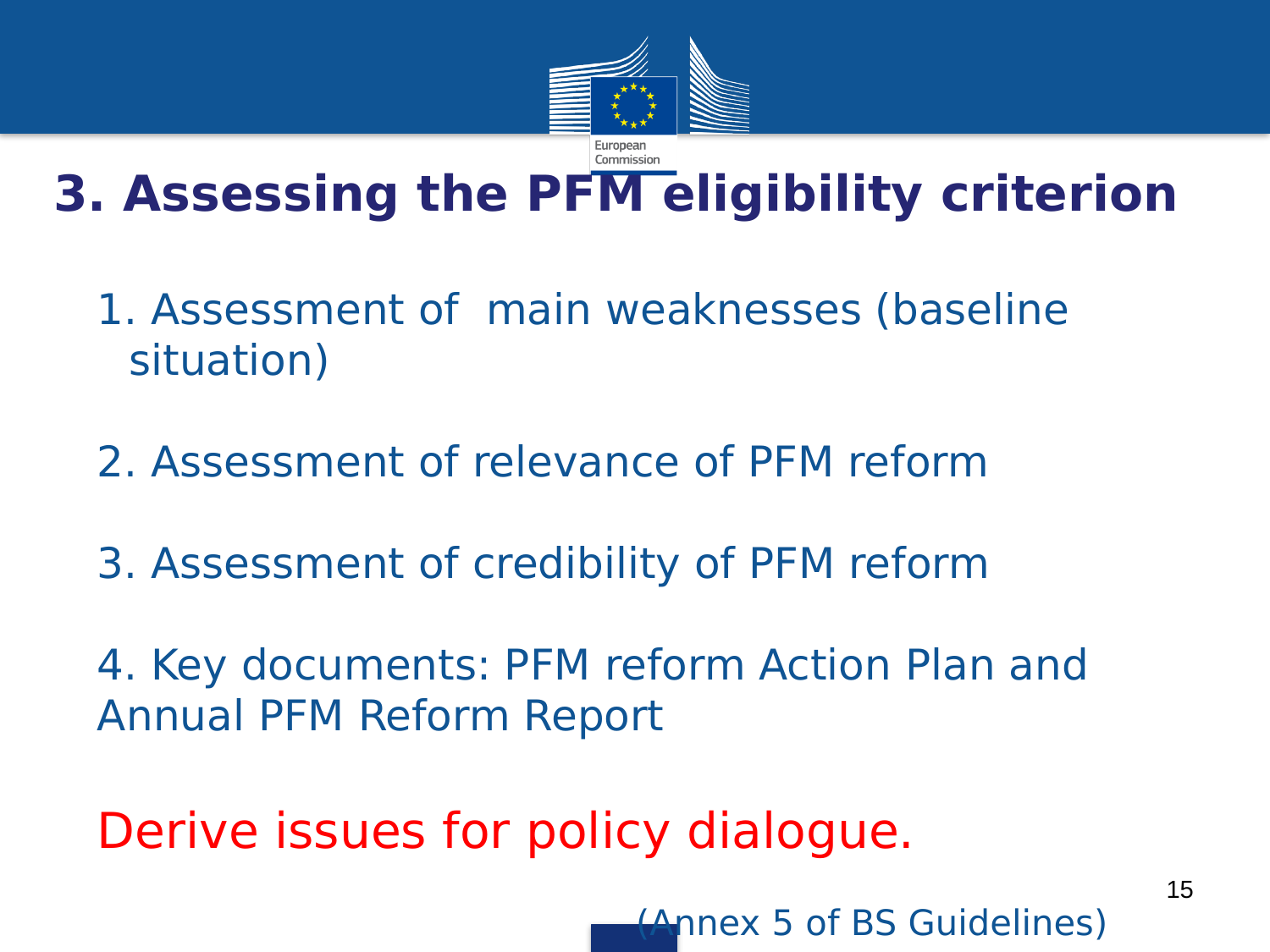

# 3. Assessing the PFM eligibility criterion
 Assessment of  main weaknesses (baseline situation)

2. Assessment of relevance of PFM reform

3. Assessment of credibility of PFM reform

4. Key documents: PFM reform Action Plan and Annual PFM Reform Report

Derive issues for policy dialogue.

                                                (Annex 5 of BS Guidelines)

15